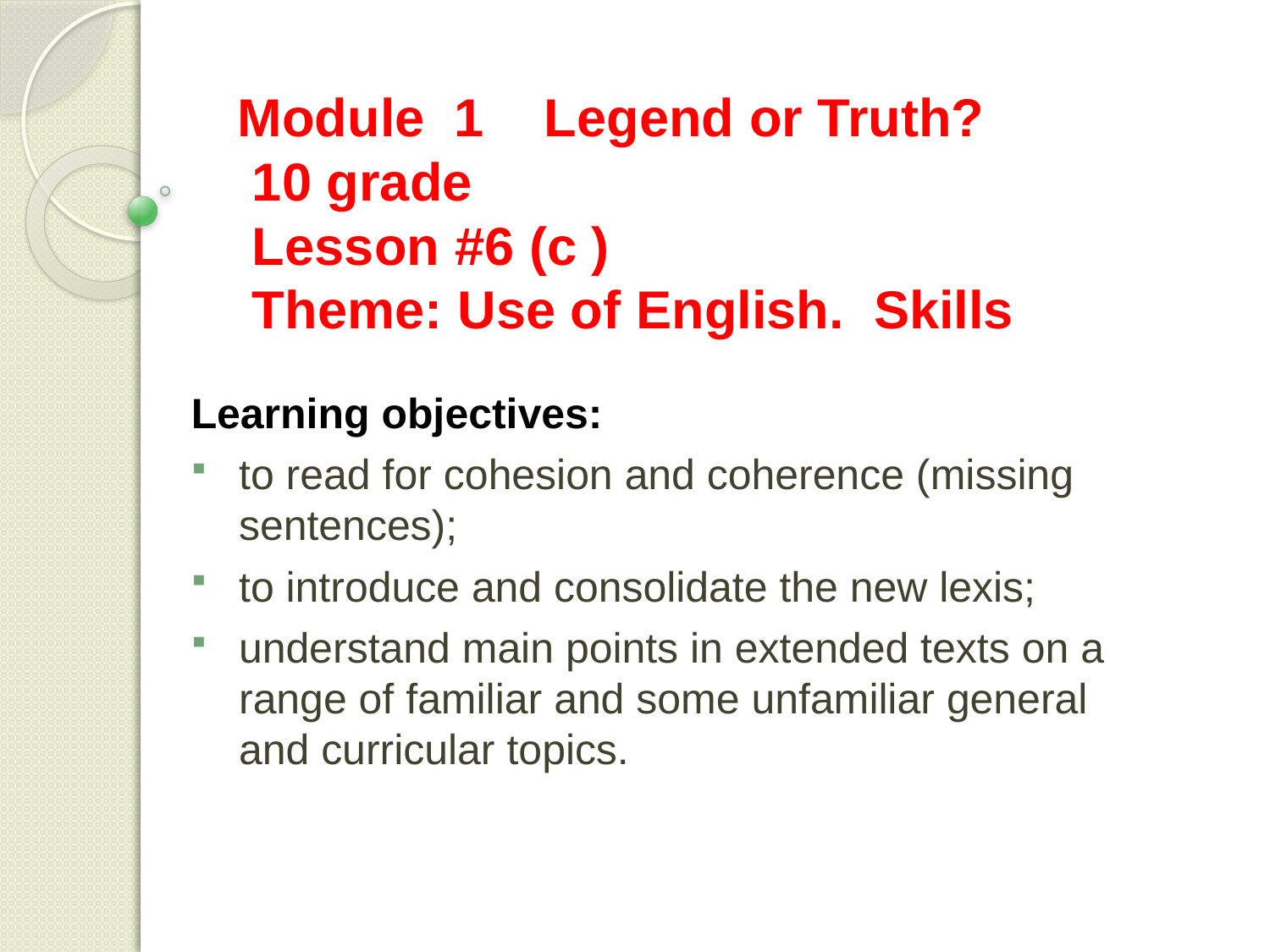

# Module  1    Legend or Truth? 10 grade Lesson #6 (c ) Theme: Use of English.  Skills
Learning objectives:
to read for cohesion and coherence (missing sentences);
to introduce and consolidate the new lexis;
understand main points in extended texts on a range of familiar and some unfamiliar general and curricular topics.